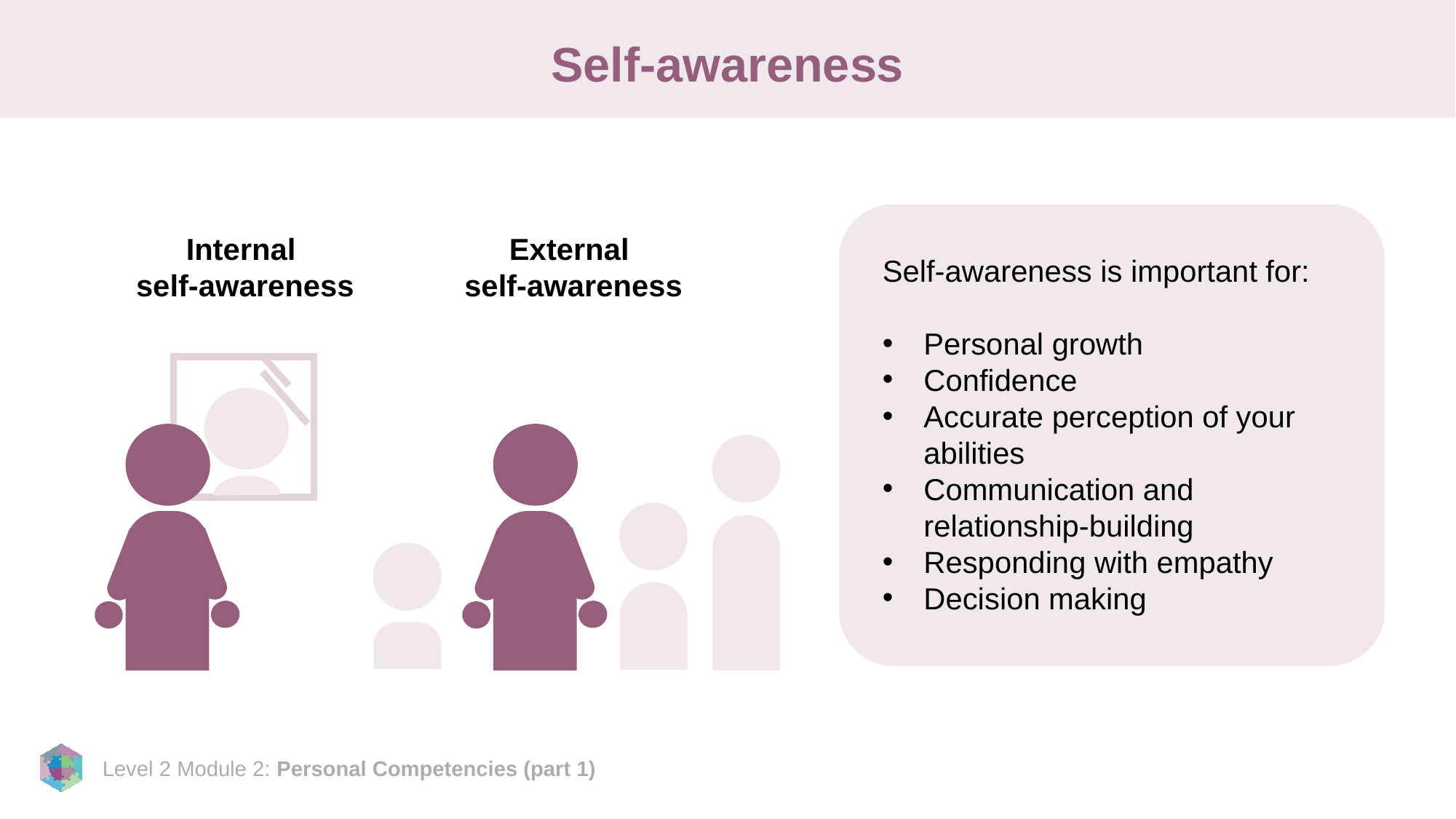

# Self-awareness

Internal
self-awareness
External
self-awareness
Self-awareness is important for:

Personal growth
Confidence
Accurate perception of your abilities
Communication and relationship-building
Responding with empathy
Decision making